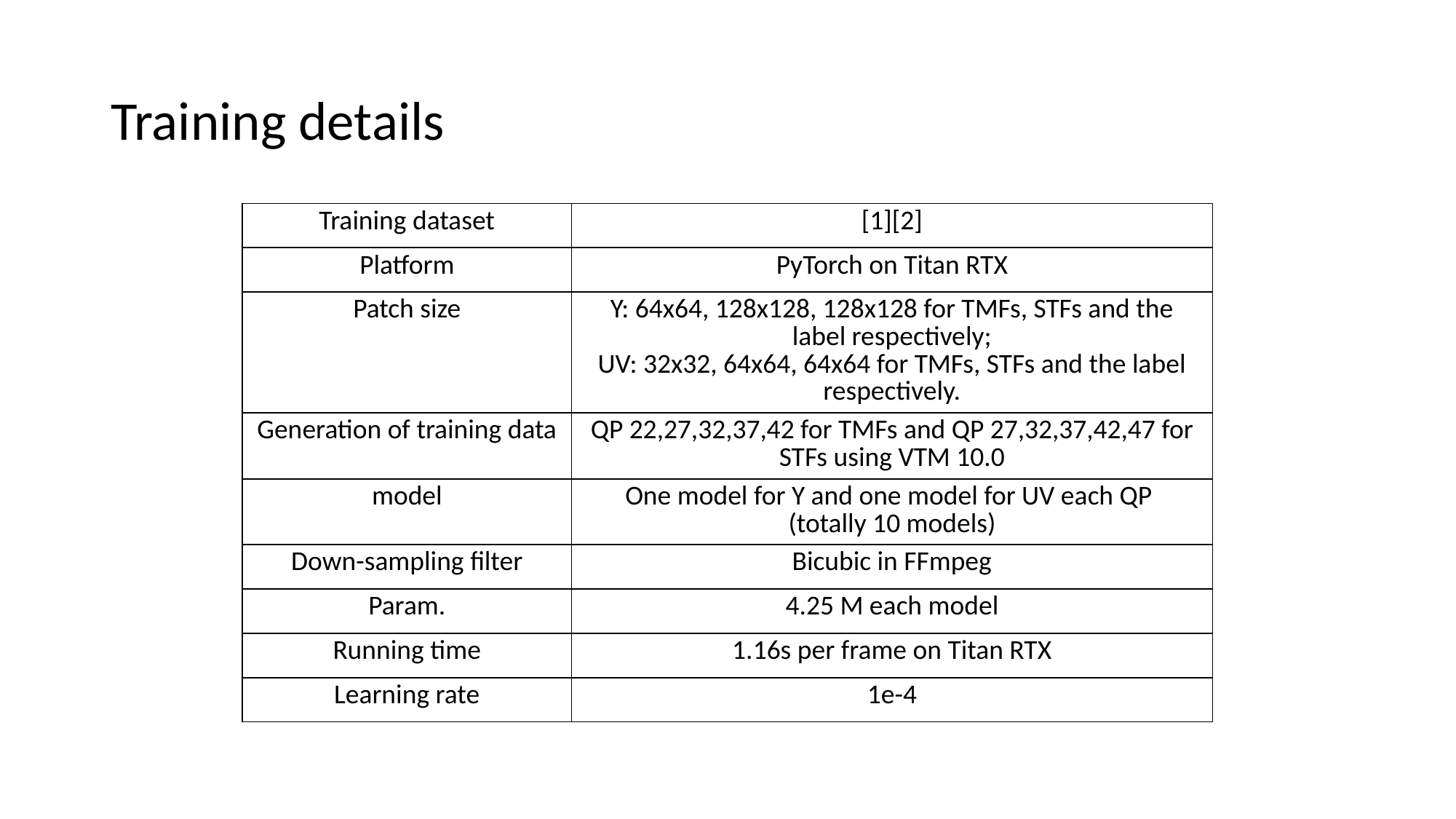

# Training details
| Training dataset | [1][2] |
| --- | --- |
| Platform | PyTorch on Titan RTX |
| Patch size | Y: 64x64, 128x128, 128x128 for TMFs, STFs and the label respectively; UV: 32x32, 64x64, 64x64 for TMFs, STFs and the label respectively. |
| Generation of training data | QP 22,27,32,37,42 for TMFs and QP 27,32,37,42,47 for STFs using VTM 10.0 |
| model | One model for Y and one model for UV each QP (totally 10 models) |
| Down-sampling filter | Bicubic in FFmpeg |
| Param. | 4.25 M each model |
| Running time | 1.16s per frame on Titan RTX |
| Learning rate | 1e-4 |